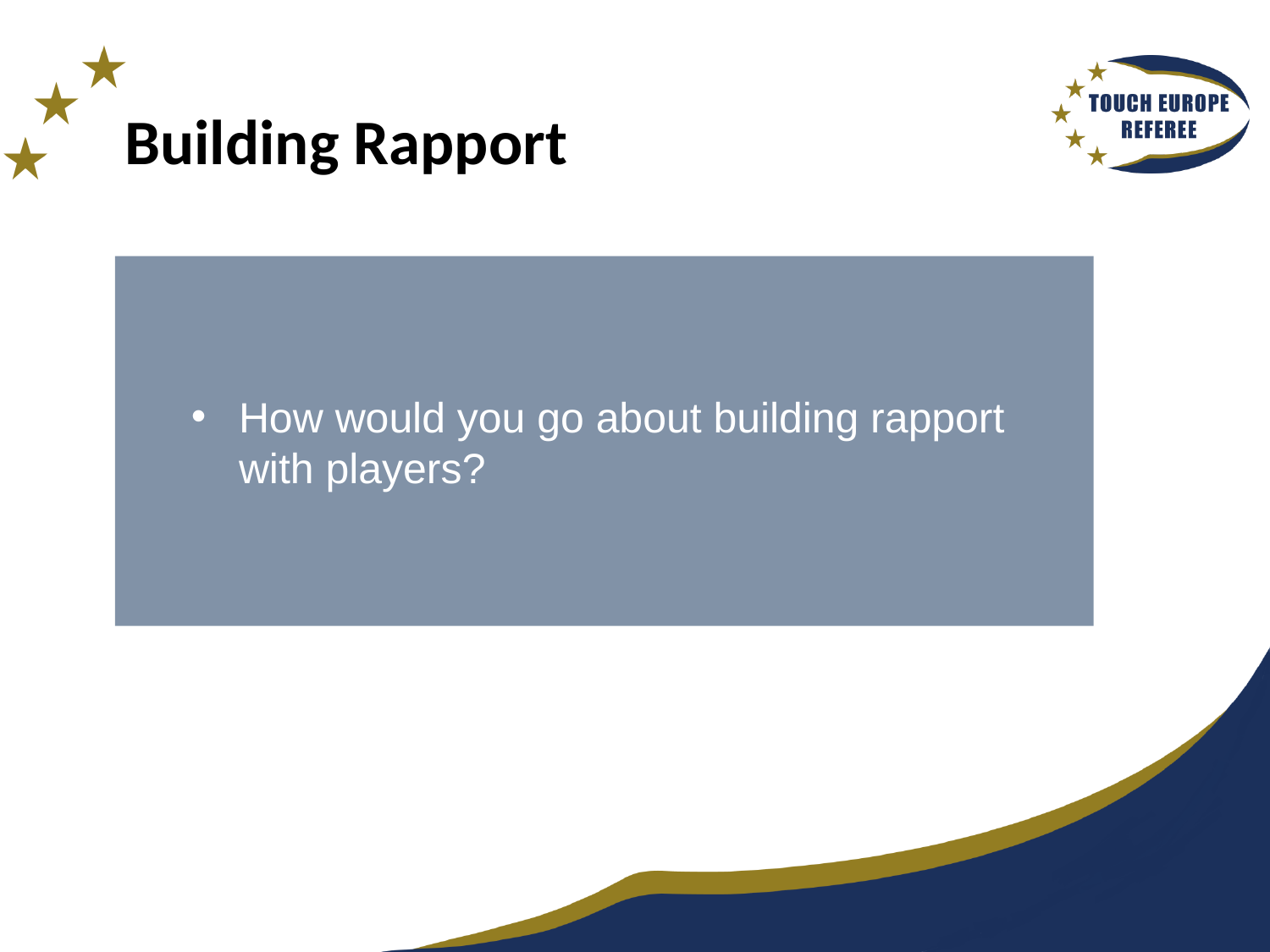

# Building Rapport
How would you go about building rapport with players?